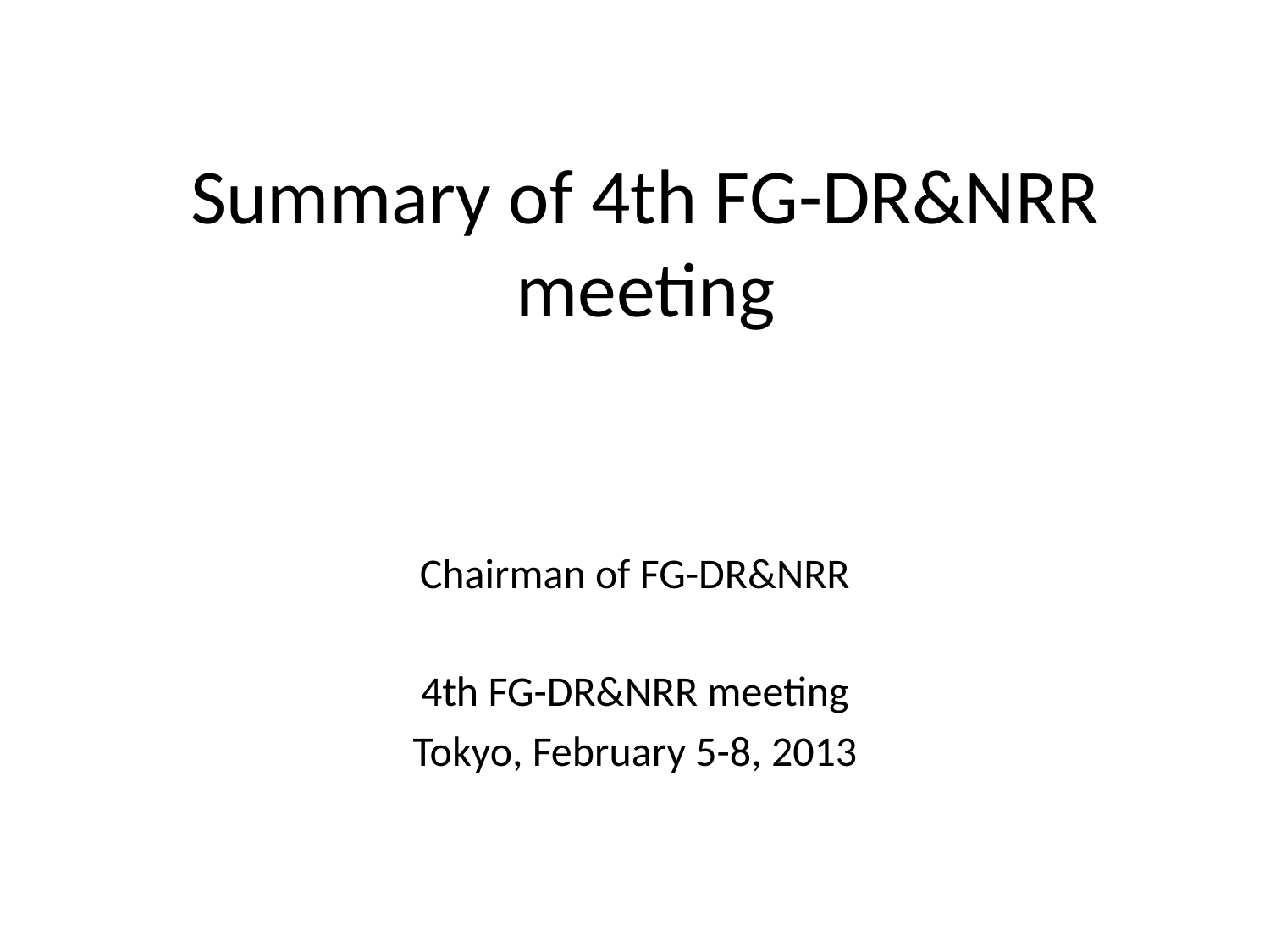

# Summary of 4th FG-DR&NRR meeting
Chairman of FG-DR&NRR

4th FG-DR&NRR meeting
Tokyo, February 5-8, 2013